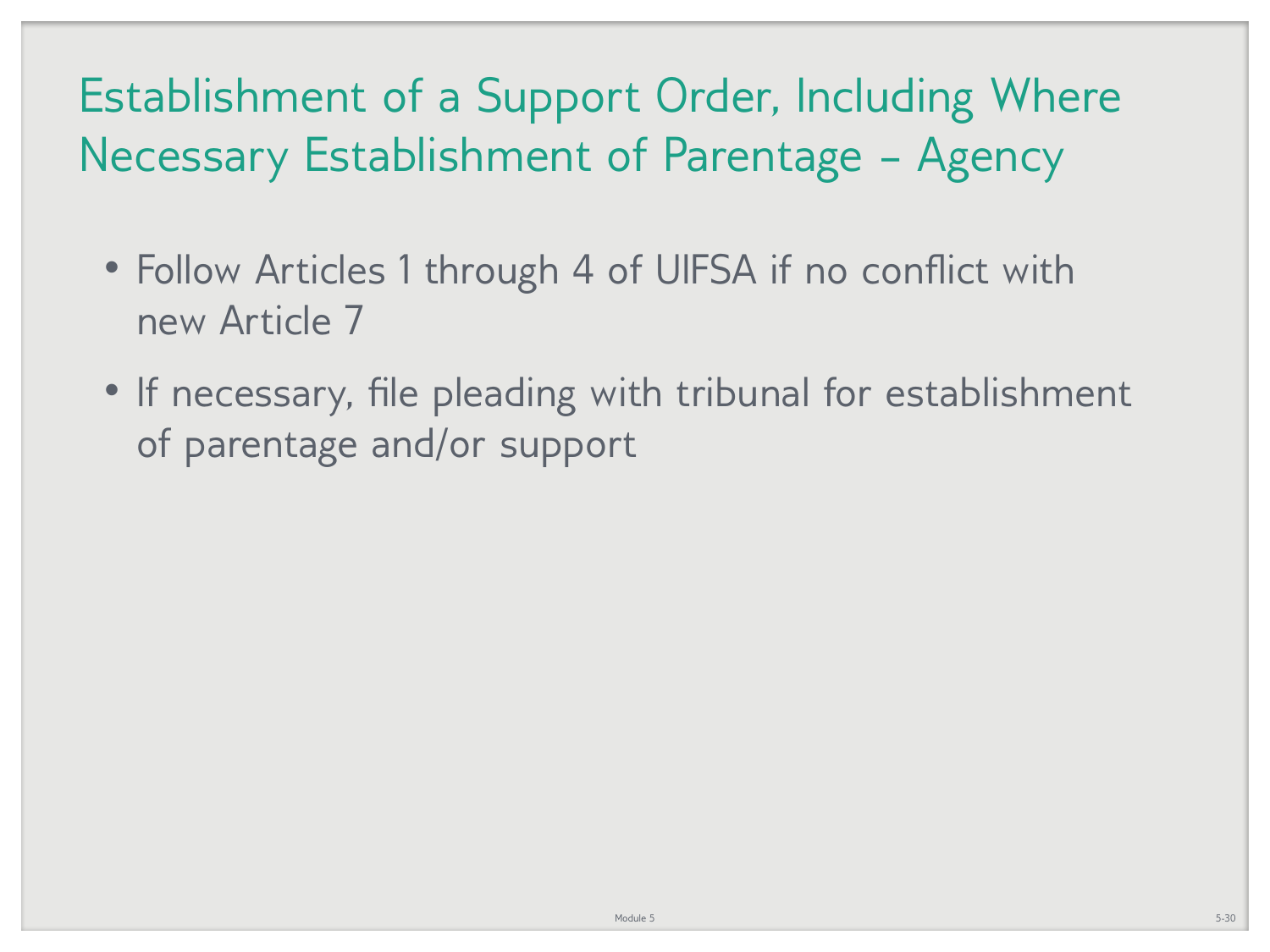

# Establishment of a Support Order, Including Where Necessary Establishment of Parentage – Agency
Follow Articles 1 through 4 of UIFSA if no conflict with new Article 7
If necessary, file pleading with tribunal for establishment of parentage and/or support

Module 5
5-30